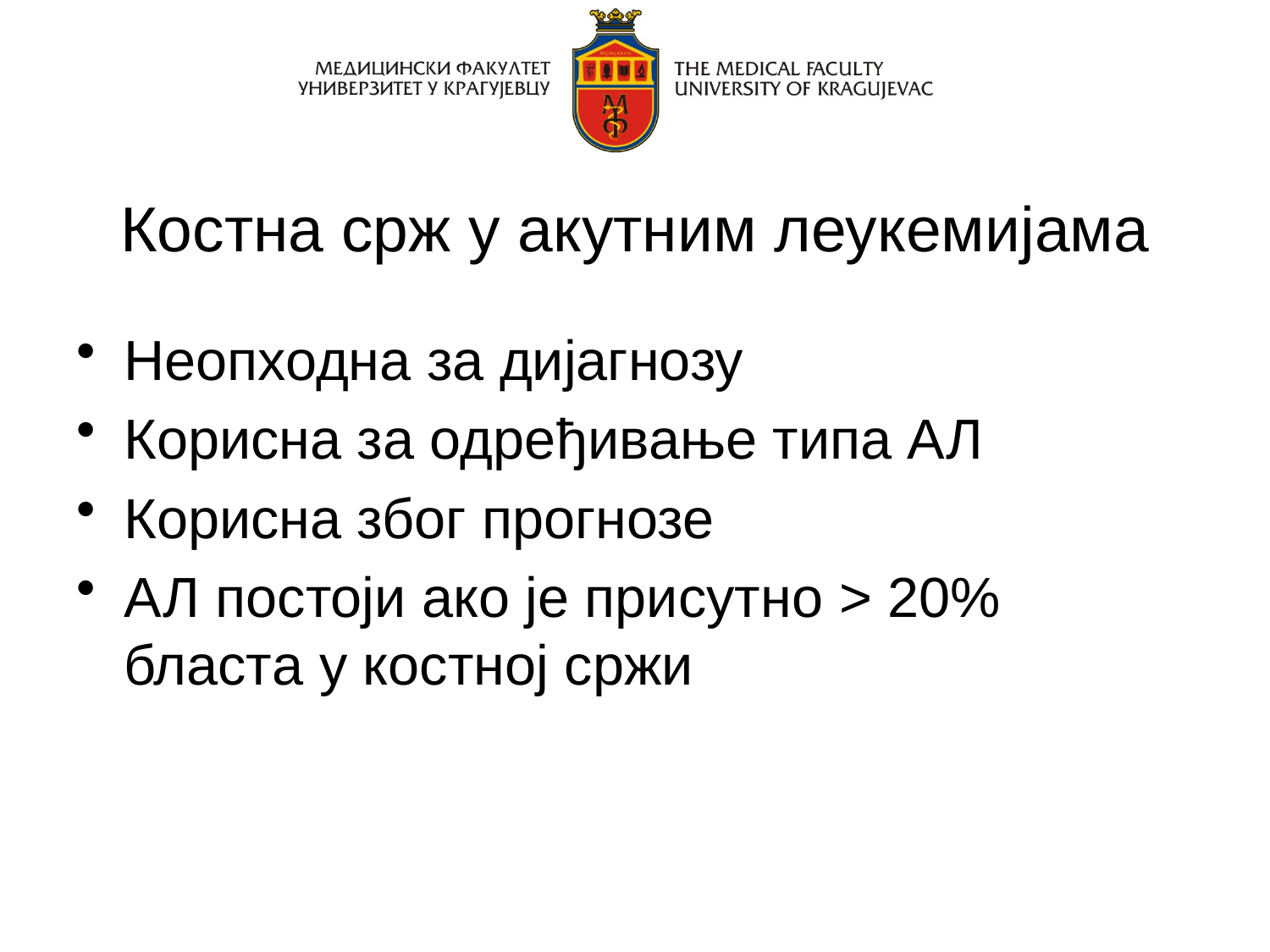

# Костна срж у акутним леукемијама
Неопходна за дијагнозу
Корисна за одређивање типа АЛ
Корисна због прогнозе
АЛ постоји ако је присутно > 20% бласта у костној сржи